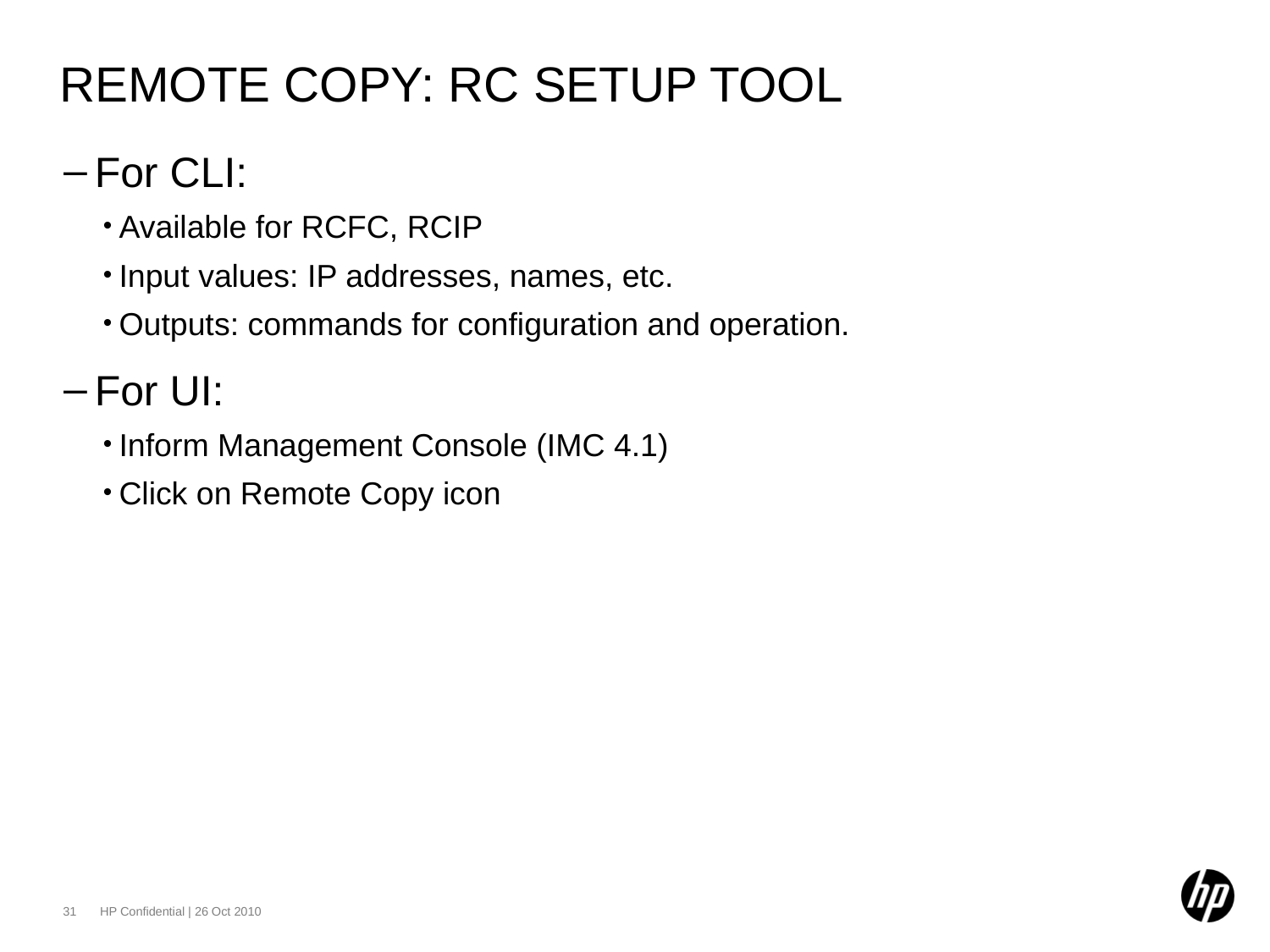

# Remote Copy: RC Setup Tool
For CLI:
Available for RCFC, RCIP
Input values: IP addresses, names, etc.
Outputs: commands for configuration and operation.
For UI:
Inform Management Console (IMC 4.1)
Click on Remote Copy icon